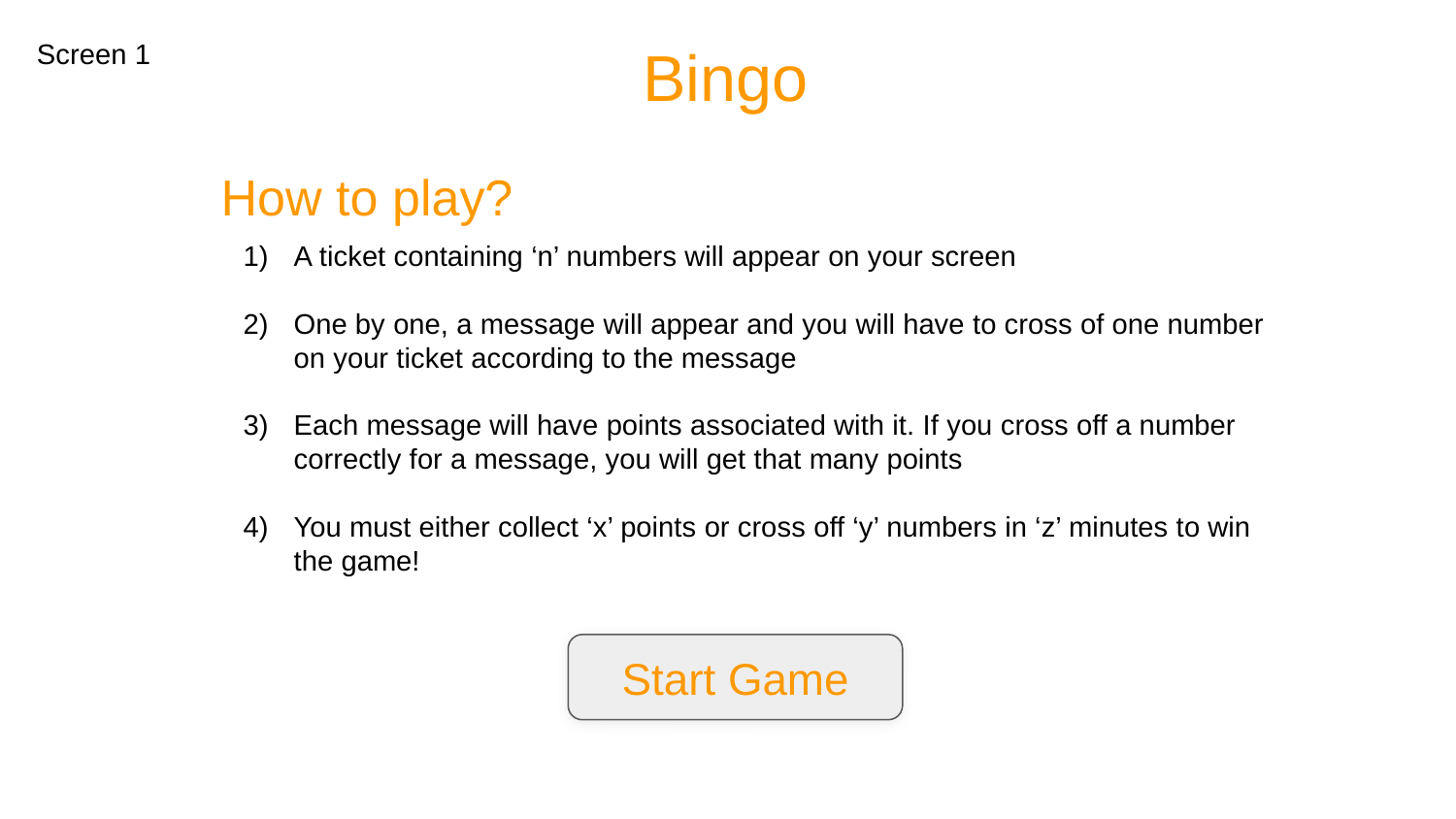

Screen 1
Bingo
How to play?
A ticket containing ‘n’ numbers will appear on your screen

One by one, a message will appear and you will have to cross of one number on your ticket according to the message

Each message will have points associated with it. If you cross off a number correctly for a message, you will get that many points

You must either collect ‘x’ points or cross off ‘y’ numbers in ‘z’ minutes to win the game!

Start Game